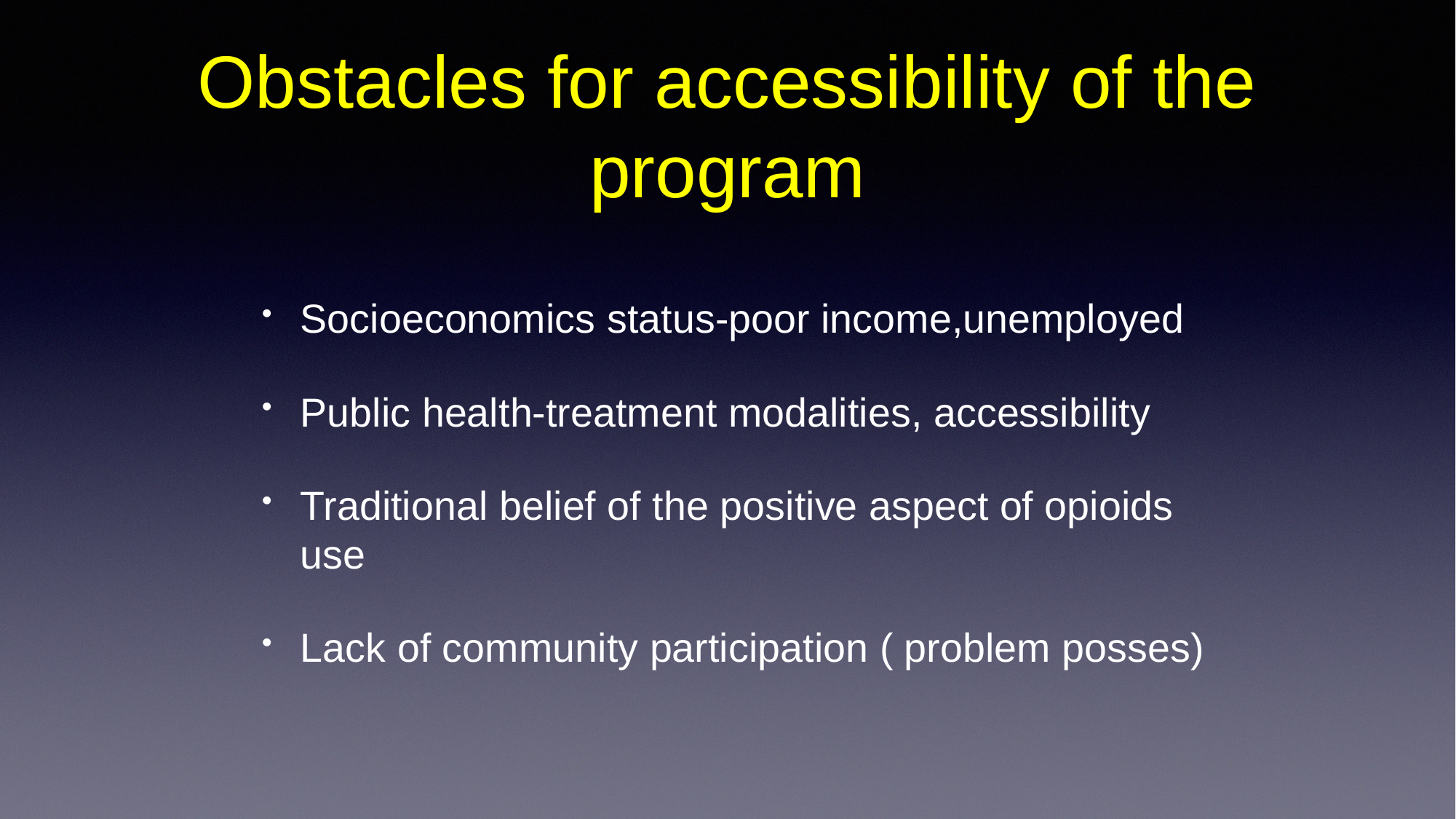

# Obstacles for accessibility of the program
Socioeconomics status-poor income,unemployed
Public health-treatment modalities, accessibility
Traditional belief of the positive aspect of opioids use
Lack of community participation ( problem posses)